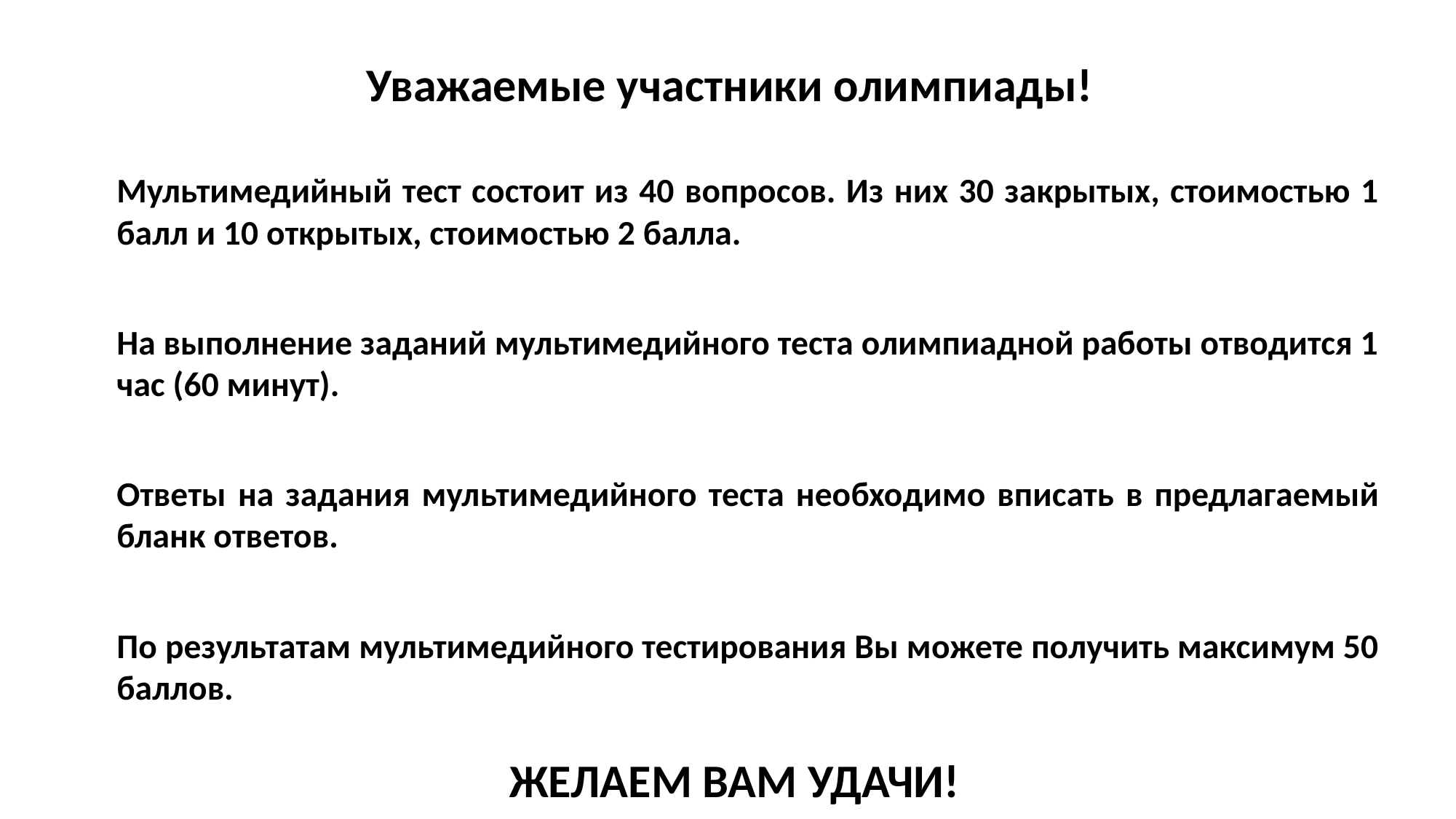

Уважаемые участники олимпиады!

		Мультимедийный тест состоит из 40 вопросов. Из них 30 закрытых, стоимостью 1 балл и 10 открытых, стоимостью 2 балла.

		На выполнение заданий мультимедийного теста олимпиадной работы отводится 1 час (60 минут).

		Ответы на задания мультимедийного теста необходимо вписать в предлагаемый бланк ответов.

		По результатам мультимедийного тестирования Вы можете получить максимум 50 баллов.

ЖЕЛАЕМ ВАМ УДАЧИ!